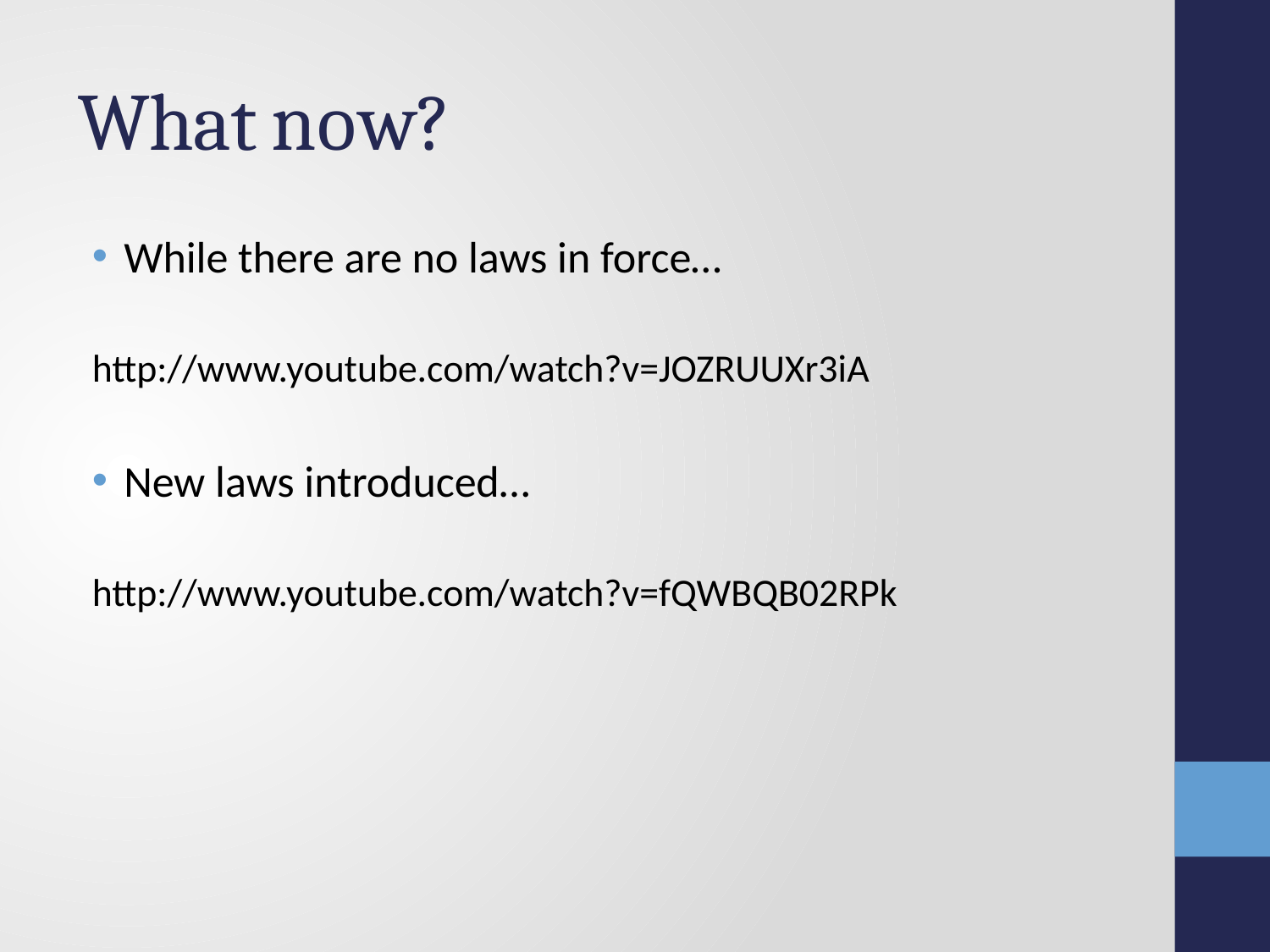

# What now?
While there are no laws in force…

http://www.youtube.com/watch?v=JOZRUUXr3iA

New laws introduced…

http://www.youtube.com/watch?v=fQWBQB02RPk